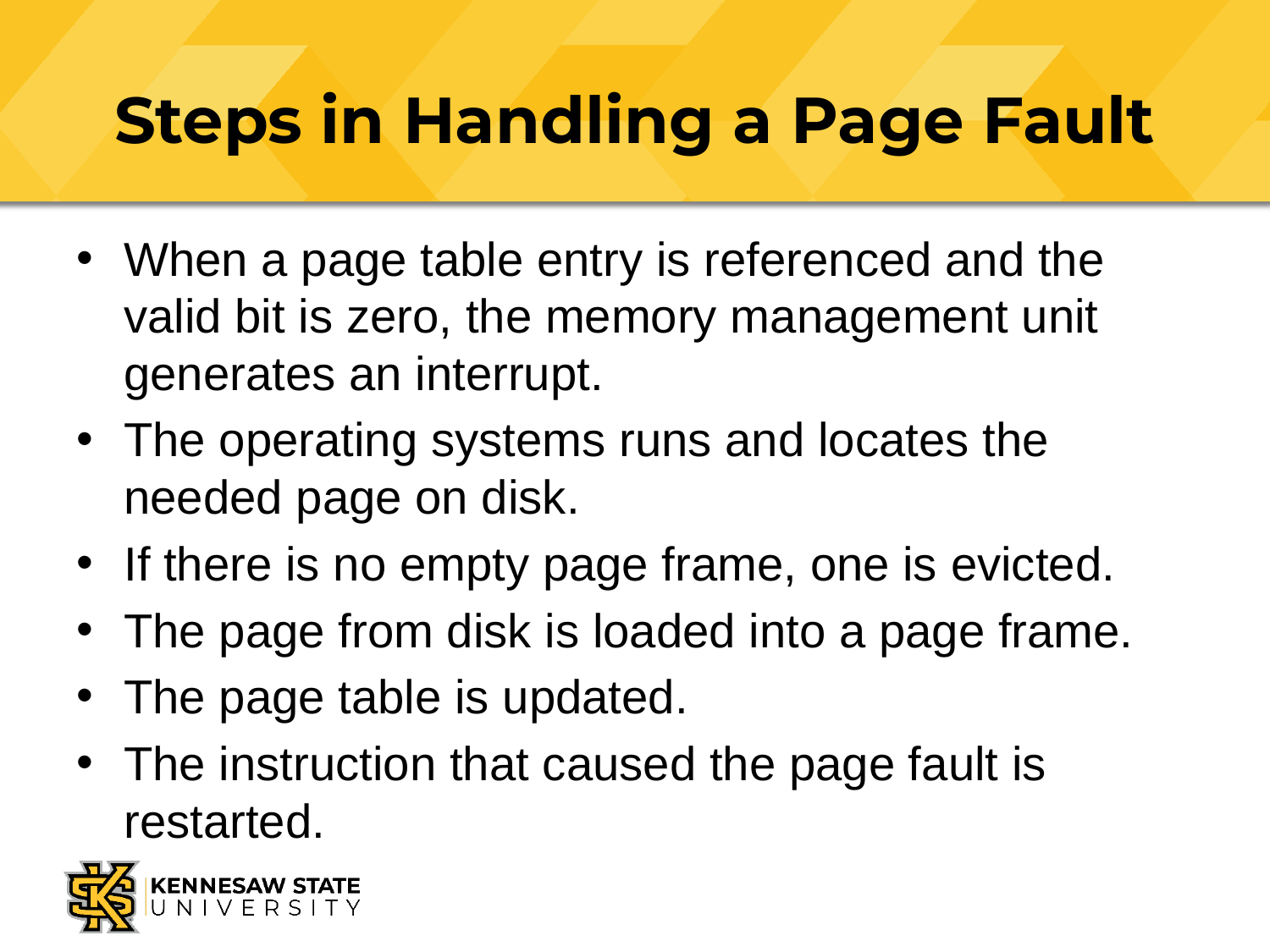

# Steps in Handling a Page Fault
When a page table entry is referenced and the valid bit is zero, the memory management unit generates an interrupt.
The operating systems runs and locates the needed page on disk.
If there is no empty page frame, one is evicted.
The page from disk is loaded into a page frame.
The page table is updated.
The instruction that caused the page fault is restarted.